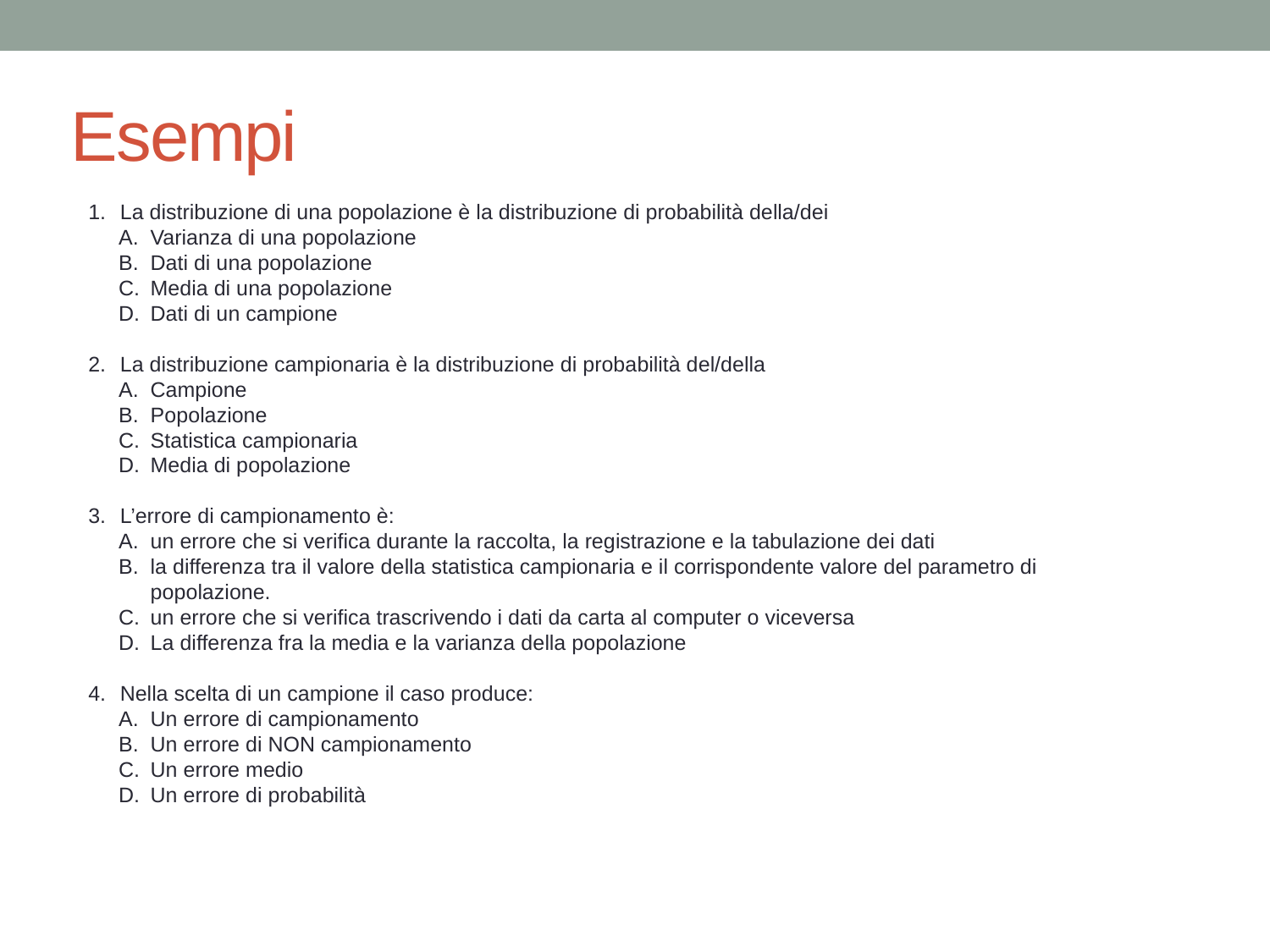

# Esempi
La distribuzione di una popolazione è la distribuzione di probabilità della/dei
Varianza di una popolazione
Dati di una popolazione
Media di una popolazione
Dati di un campione

La distribuzione campionaria è la distribuzione di probabilità del/della
Campione
Popolazione
Statistica campionaria
Media di popolazione

L’errore di campionamento è:
un errore che si verifica durante la raccolta, la registrazione e la tabulazione dei dati
la differenza tra il valore della statistica campionaria e il corrispondente valore del parametro di popolazione.
un errore che si verifica trascrivendo i dati da carta al computer o viceversa
La differenza fra la media e la varianza della popolazione

Nella scelta di un campione il caso produce:
Un errore di campionamento
Un errore di NON campionamento
Un errore medio
Un errore di probabilità